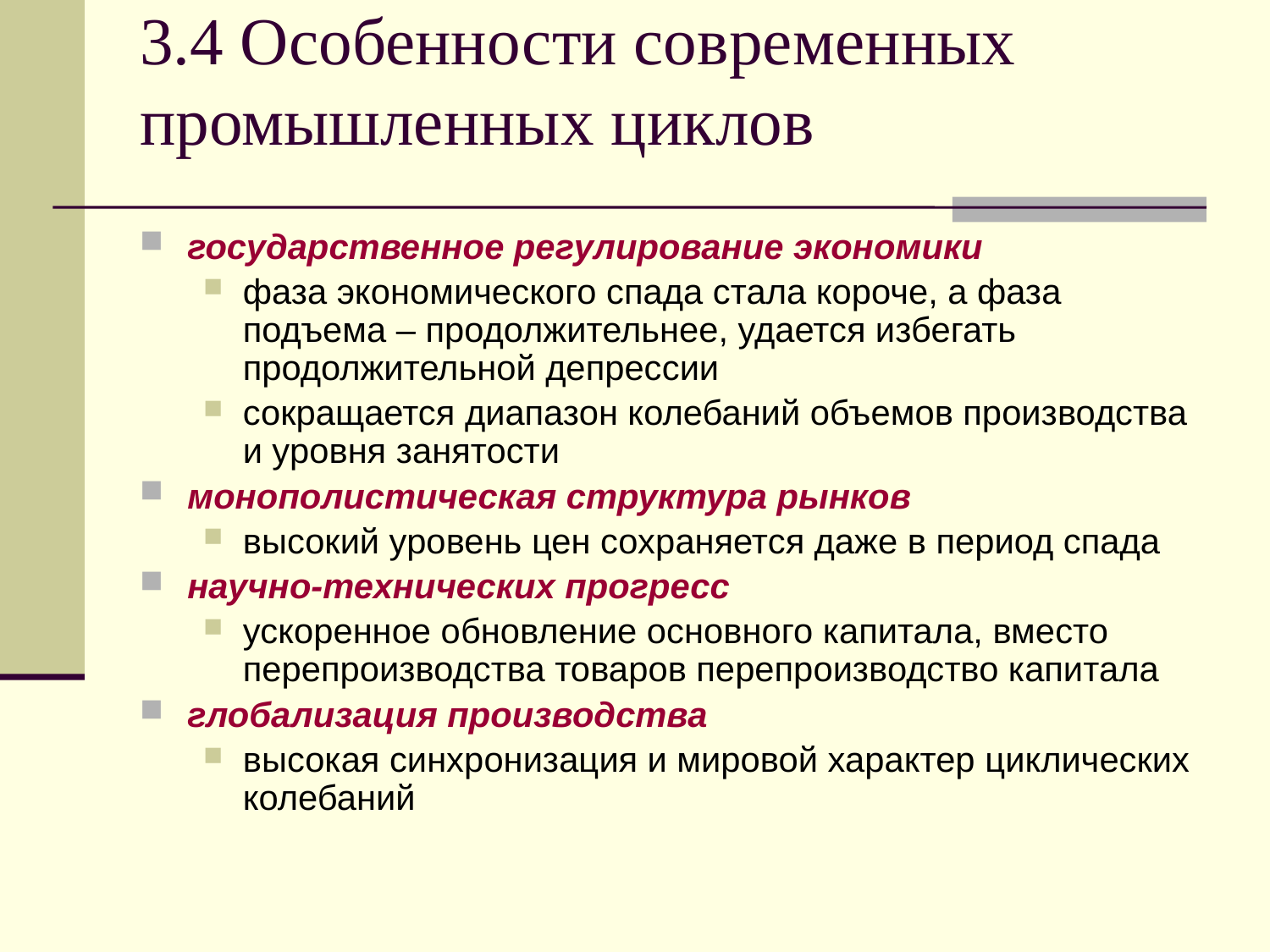

# 3.4 Особенности современных промышленных циклов
государственное регулирование экономики
фаза экономического спада стала короче, а фаза подъема – продолжительнее, удается избегать продолжительной депрессии
сокращается диапазон колебаний объемов производства и уровня занятости
монополистическая структура рынков
высокий уровень цен сохраняется даже в период спада
научно-технических прогресс
ускоренное обновление основного капитала, вместо перепроизводства товаров перепроизводство капитала
глобализация производства
высокая синхронизация и мировой характер циклических колебаний